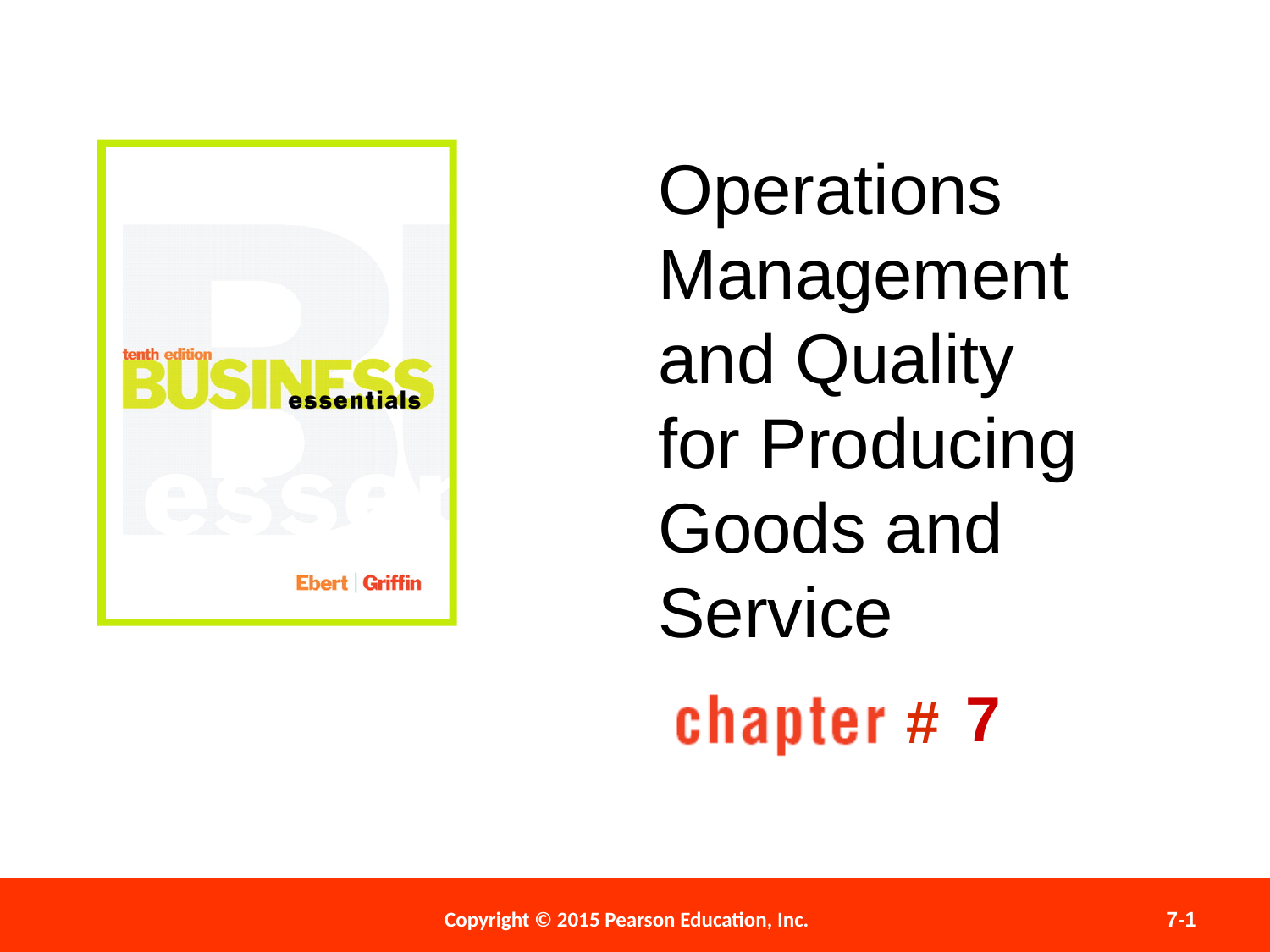

# Operations Management and Quality for Producing Goods and Service
7